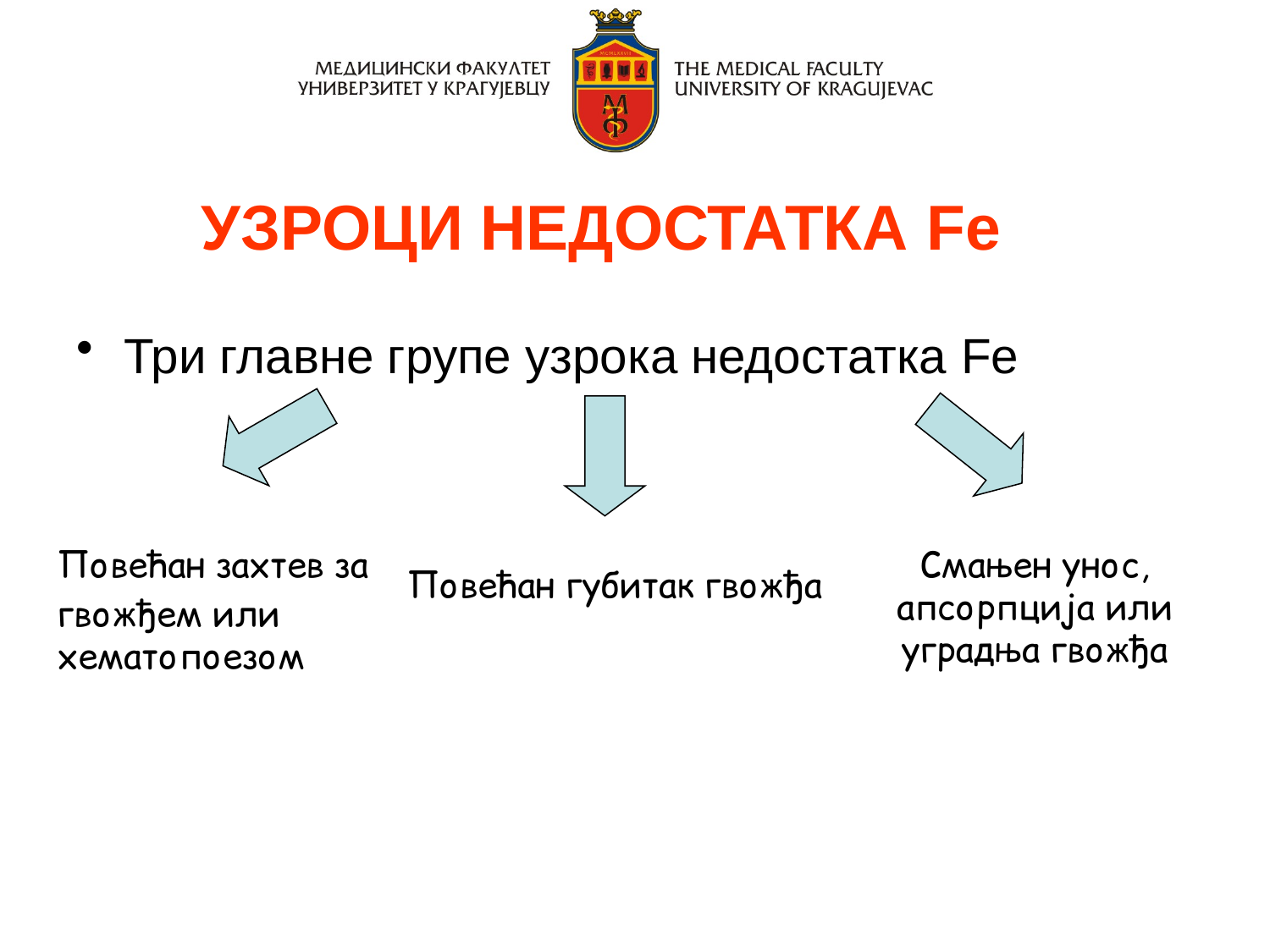

Три главне групе узрока недостатка Fe

УЗРОЦИ НЕДОСТАТКА Fe

Повећан захтев за
гвожђем или хематопоезом

Смањен унос, апсорпција или уградња гвожђа
Повећан губитак гвожђа